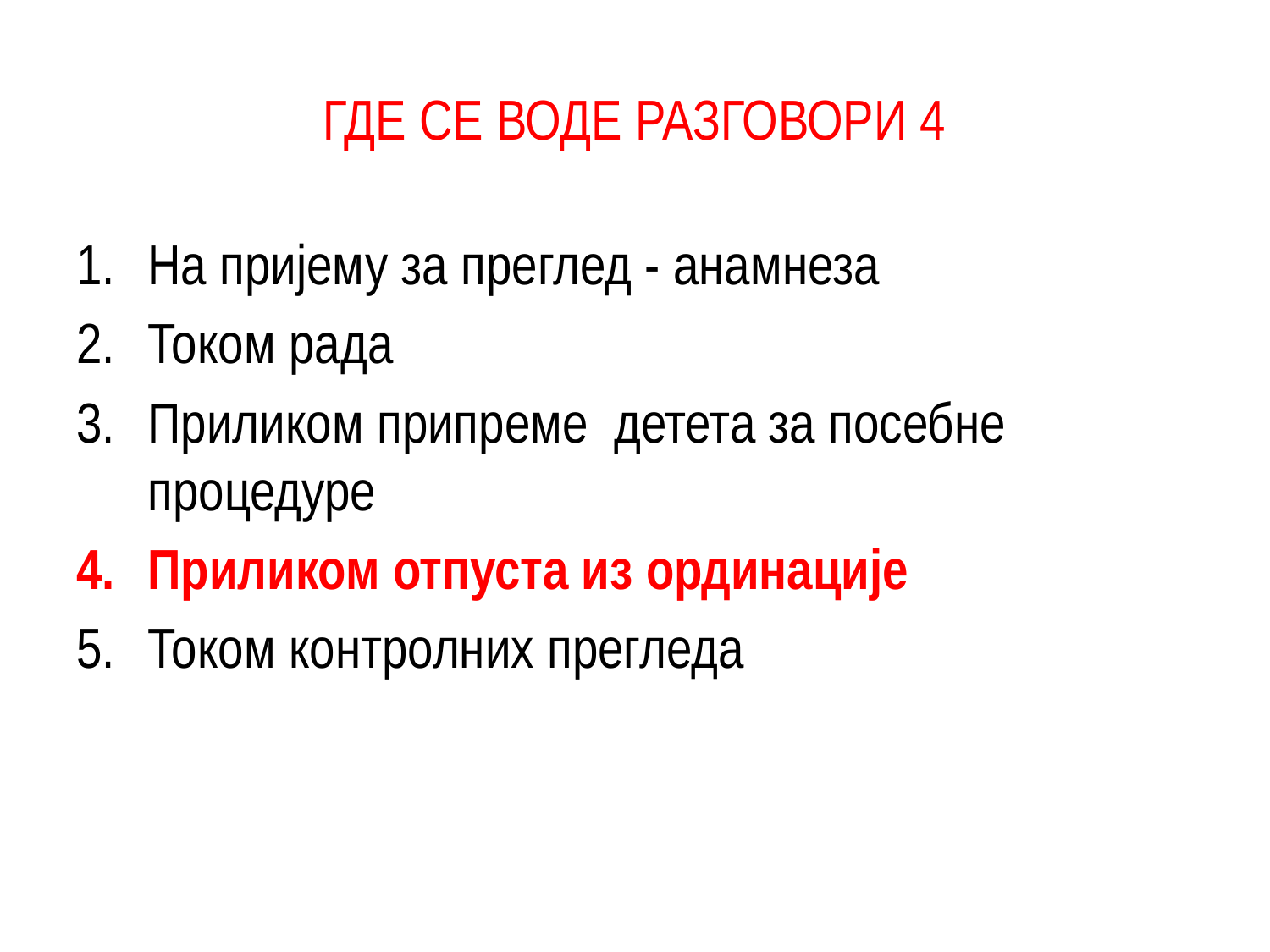

# ГДЕ СЕ ВОДЕ РАЗГОВОРИ 4
На пријему за преглед - анамнеза
Током рада
Приликом припреме  детета за посебне процедуре
Приликом отпуста из ординације
Током контролних прегледа